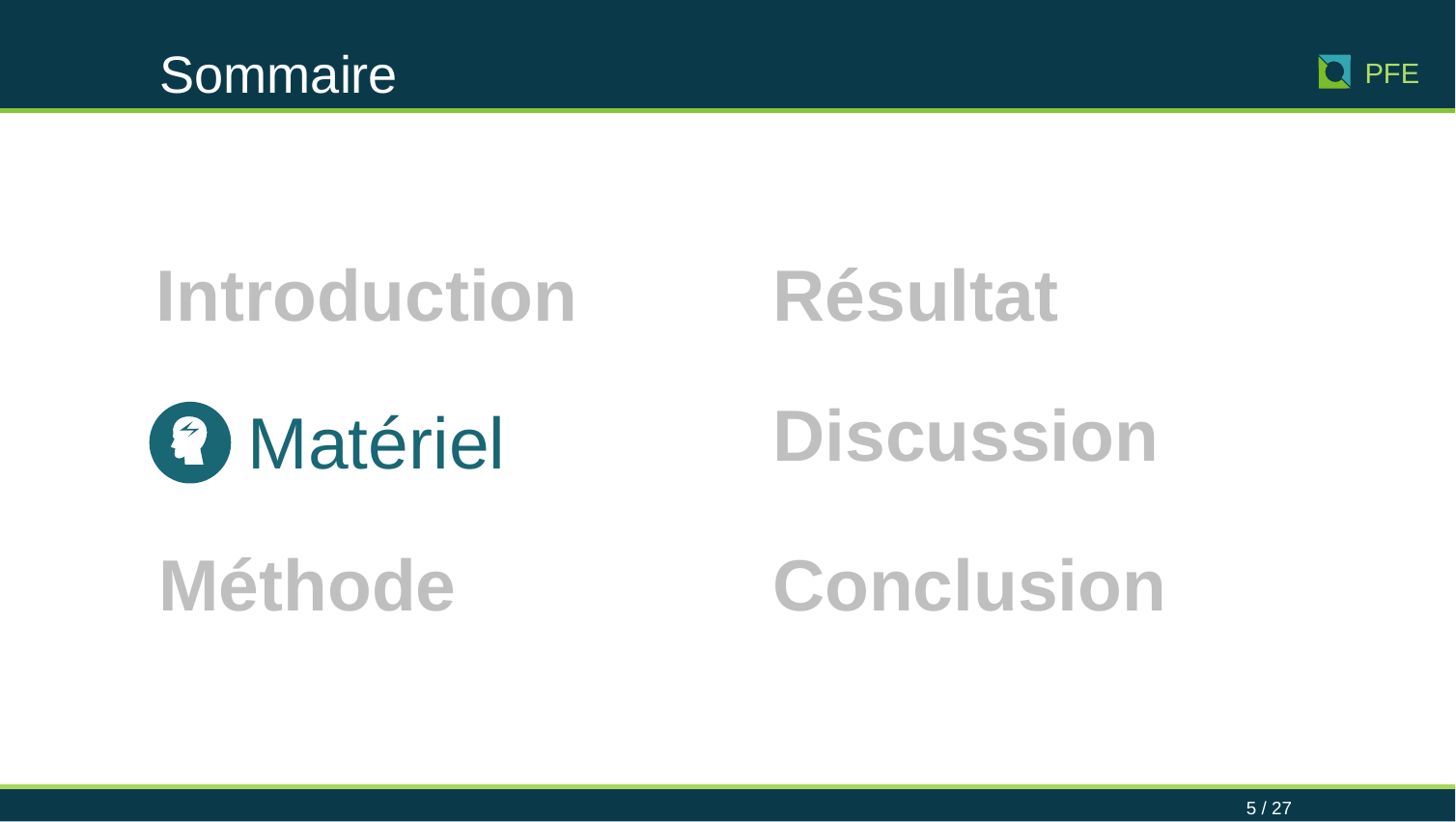

5 / 27

Sommaire
PFE
Résultat
Introduction
Discussion
Matériel

Méthode
Conclusion